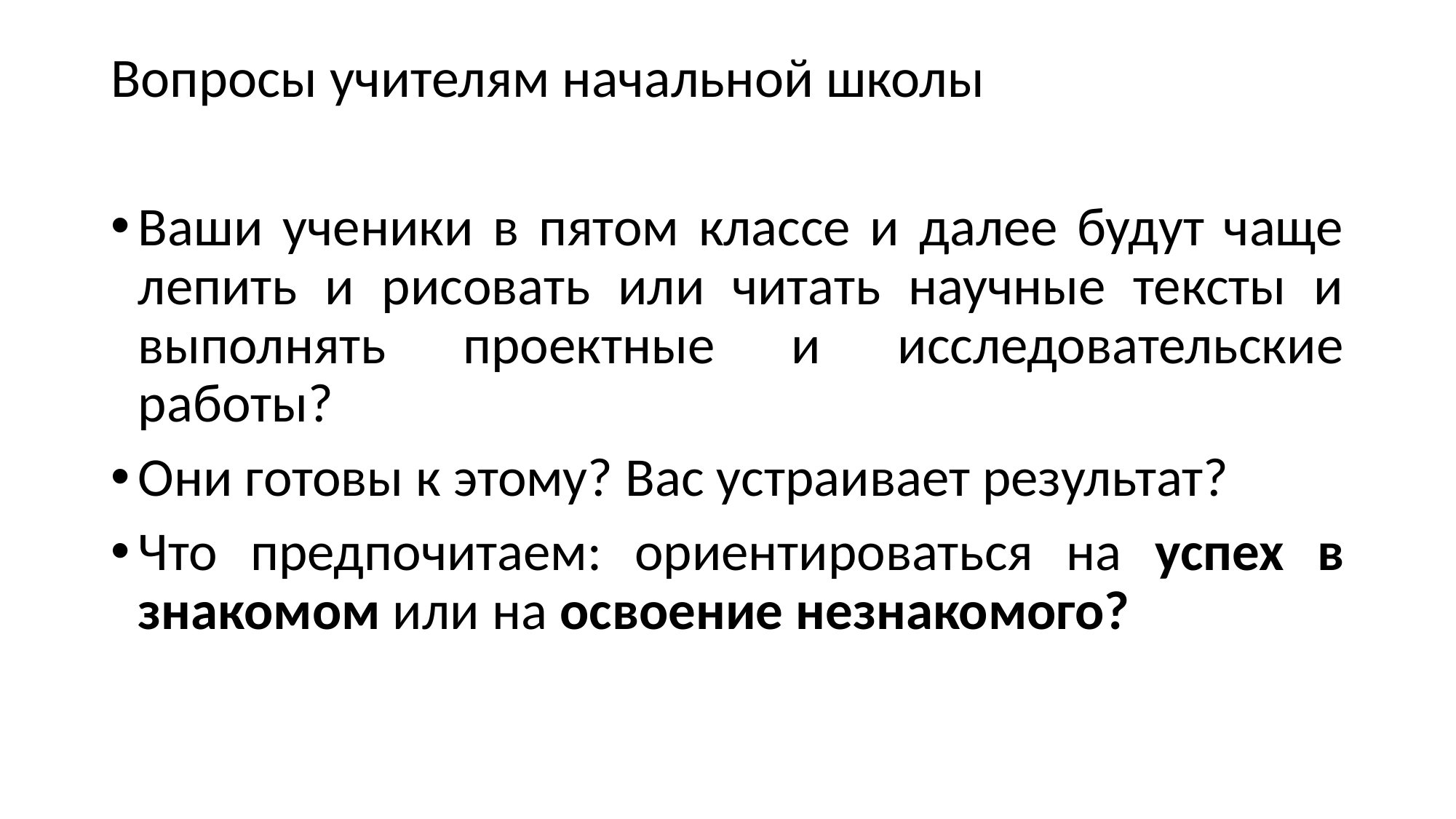

# Вопросы учителям начальной школы
Ваши ученики в пятом классе и далее будут чаще лепить и рисовать или читать научные тексты и выполнять проектные и исследовательские работы?
Они готовы к этому? Вас устраивает результат?
Что предпочитаем: ориентироваться на успех в знакомом или на освоение незнакомого?